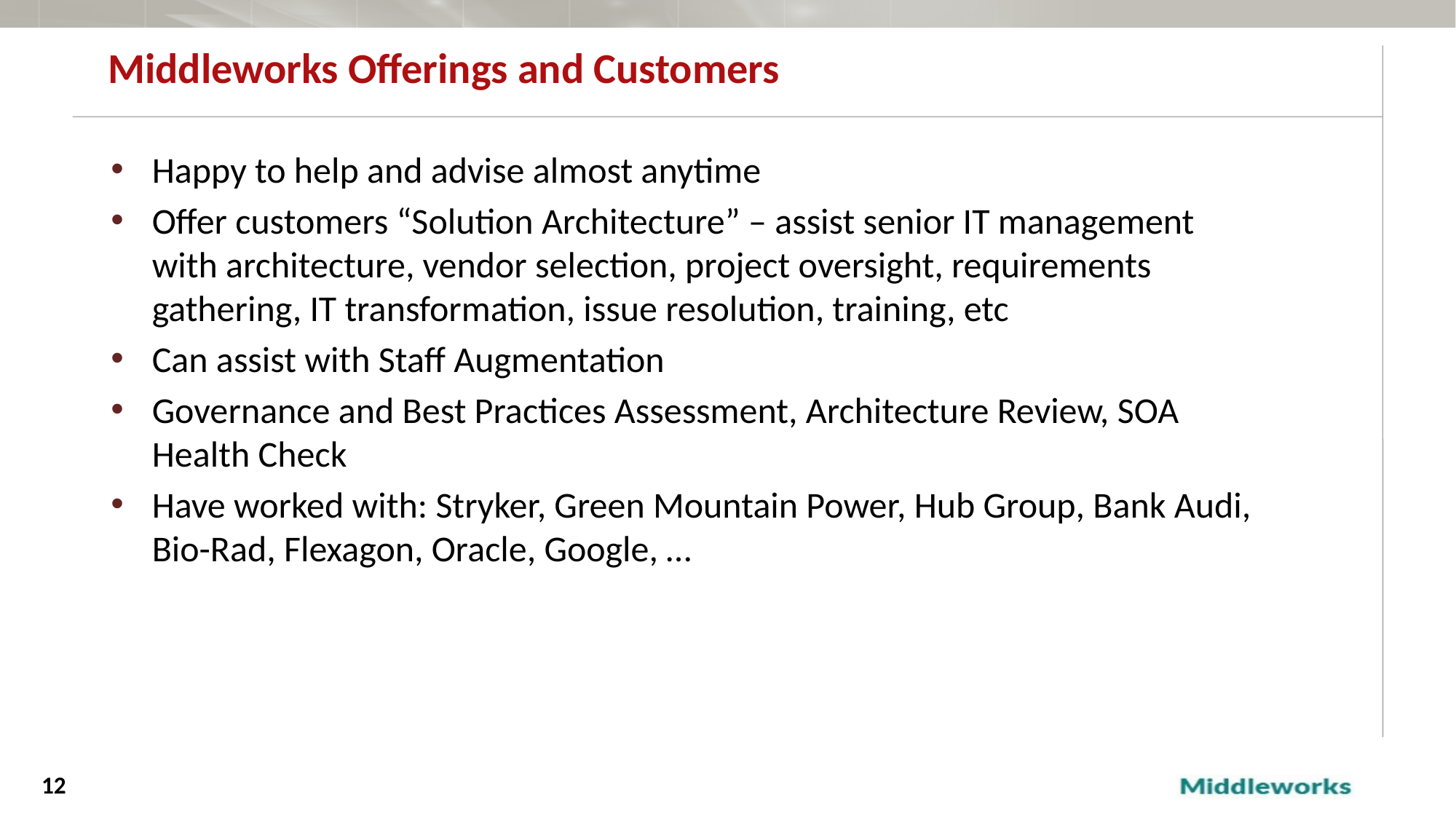

# Middleworks Offerings and Customers
Happy to help and advise almost anytime
Offer customers “Solution Architecture” – assist senior IT management with architecture, vendor selection, project oversight, requirements gathering, IT transformation, issue resolution, training, etc
Can assist with Staff Augmentation
Governance and Best Practices Assessment, Architecture Review, SOA Health Check
Have worked with: Stryker, Green Mountain Power, Hub Group, Bank Audi, Bio-Rad, Flexagon, Oracle, Google, …